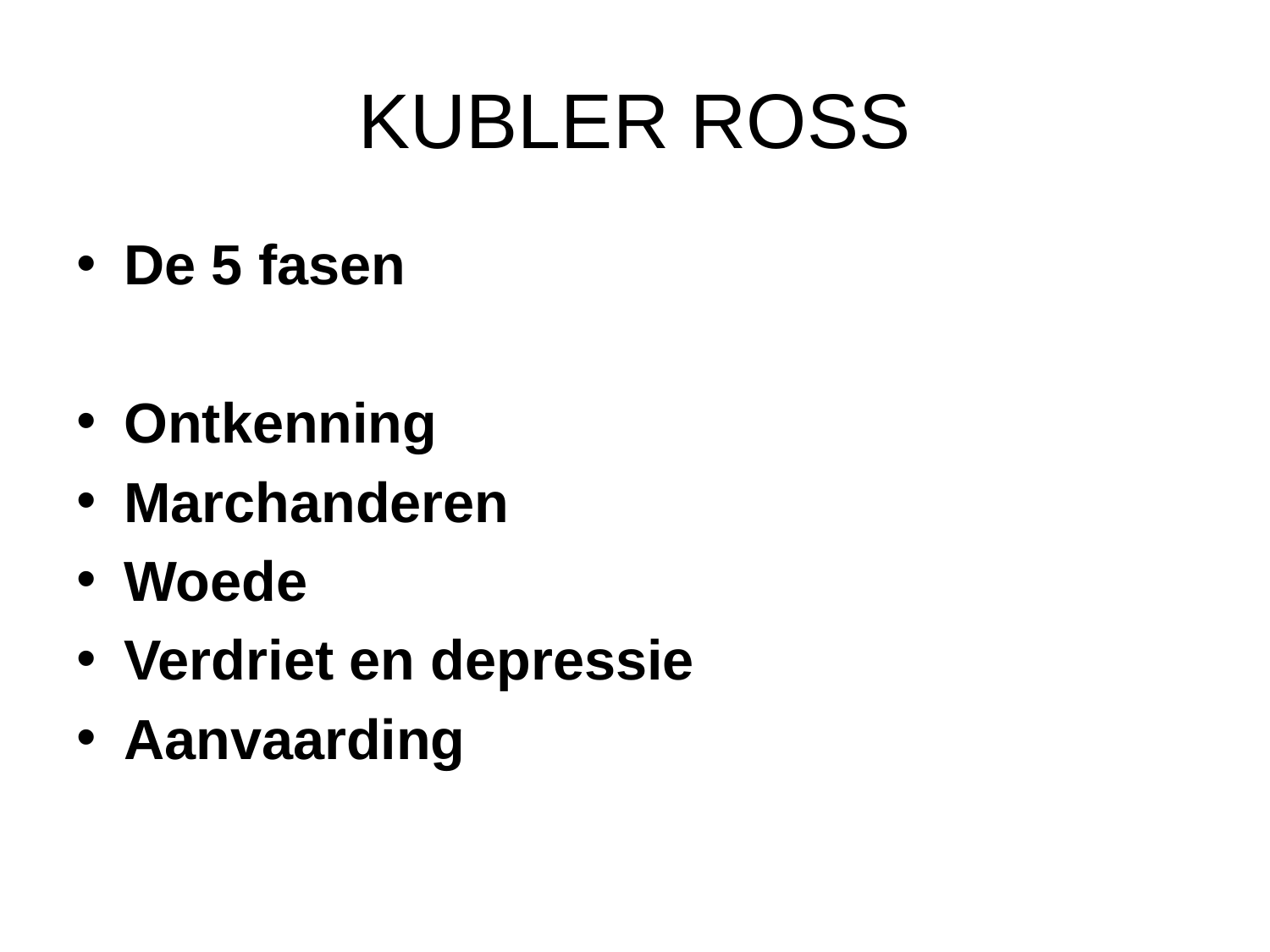

# KUBLER ROSS
De 5 fasen

Ontkenning
Marchanderen
Woede
Verdriet en depressie
Aanvaarding